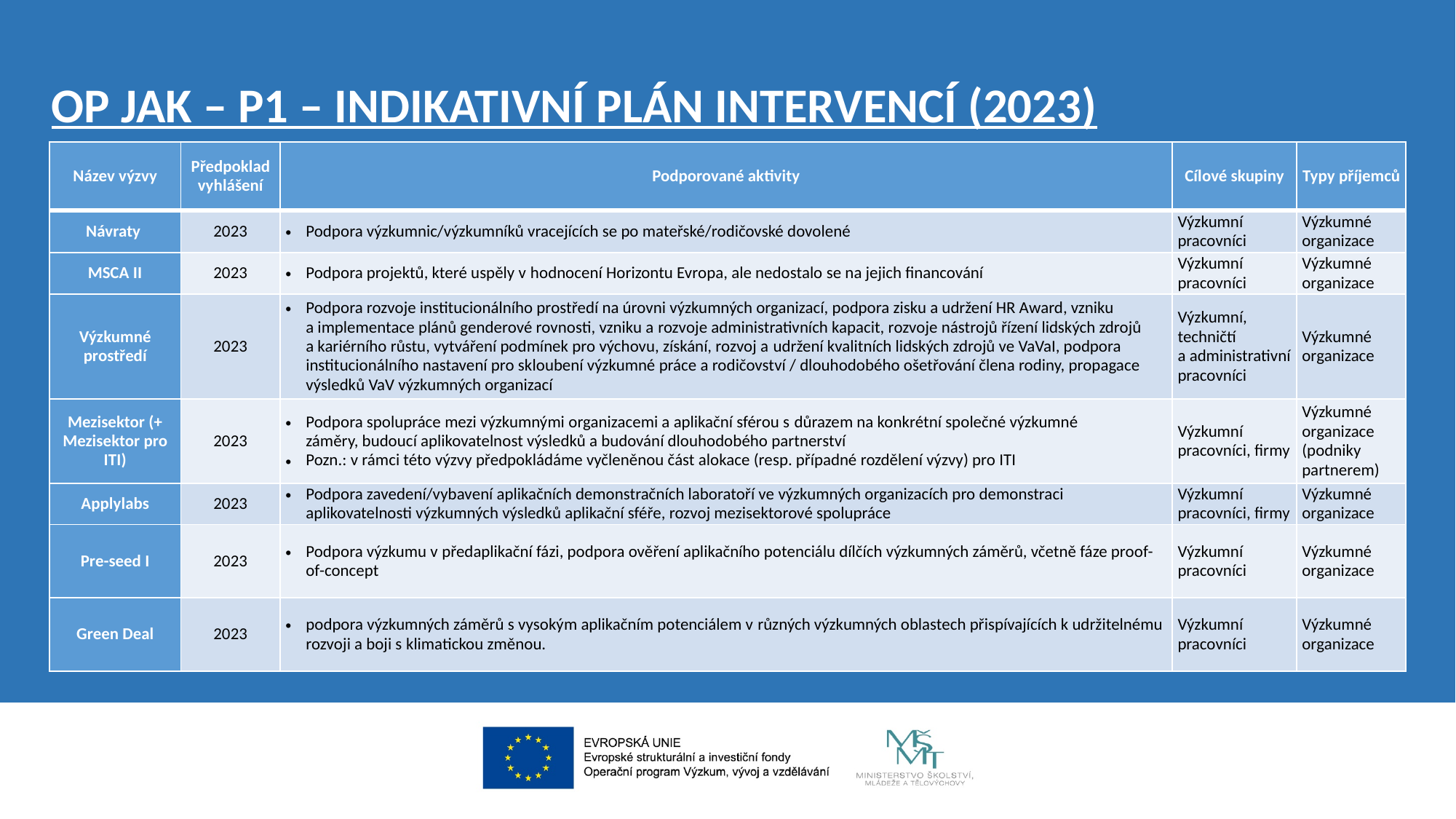

# OP JAK – P1 – INDIKATIVNÍ PLÁN INTERVENCÍ (2023)
| Název výzvy | Předpoklad vyhlášení | Podporované aktivity | Cílové skupiny | Typy příjemců |
| --- | --- | --- | --- | --- |
| Návraty | 2023 | Podpora výzkumnic/výzkumníků vracejících se po mateřské/rodičovské dovolené | Výzkumní pracovníci | Výzkumné organizace |
| MSCA II | 2023 | Podpora projektů, které uspěly v hodnocení Horizontu Evropa, ale nedostalo se na jejich financování | Výzkumní pracovníci | Výzkumné organizace |
| Výzkumné prostředí | 2023 | Podpora rozvoje institucionálního prostředí na úrovni výzkumných organizací, podpora zisku a udržení HR Award, vzniku a implementace plánů genderové rovnosti, vzniku a rozvoje administrativních kapacit, rozvoje nástrojů řízení lidských zdrojů a kariérního růstu, vytváření podmínek pro výchovu, získání, rozvoj a udržení kvalitních lidských zdrojů ve VaVaI, podpora institucionálního nastavení pro skloubení výzkumné práce a rodičovství / dlouhodobého ošetřování člena rodiny, propagace výsledků VaV výzkumných organizací | Výzkumní, techničtí a administrativní pracovníci | Výzkumné organizace |
| Mezisektor (+ Mezisektor pro ITI) | 2023 | Podpora spolupráce mezi výzkumnými organizacemi a aplikační sférou s důrazem na konkrétní společné výzkumné záměry, budoucí aplikovatelnost výsledků a budování dlouhodobého partnerství Pozn.: v rámci této výzvy předpokládáme vyčleněnou část alokace (resp. případné rozdělení výzvy) pro ITI | Výzkumní pracovníci, firmy | Výzkumné organizace (podniky partnerem) |
| Applylabs | 2023 | Podpora zavedení/vybavení aplikačních demonstračních laboratoří ve výzkumných organizacích pro demonstraci aplikovatelnosti výzkumných výsledků aplikační sféře, rozvoj mezisektorové spolupráce | Výzkumní pracovníci, firmy | Výzkumné organizace |
| Pre-seed I | 2023 | Podpora výzkumu v předaplikační fázi, podpora ověření aplikačního potenciálu dílčích výzkumných záměrů, včetně fáze proof-of-concept | Výzkumní pracovníci | Výzkumné organizace |
| Green Deal | 2023 | podpora výzkumných záměrů s vysokým aplikačním potenciálem v různých výzkumných oblastech přispívajících k udržitelnému rozvoji a boji s klimatickou změnou. | Výzkumní pracovníci | Výzkumné organizace |